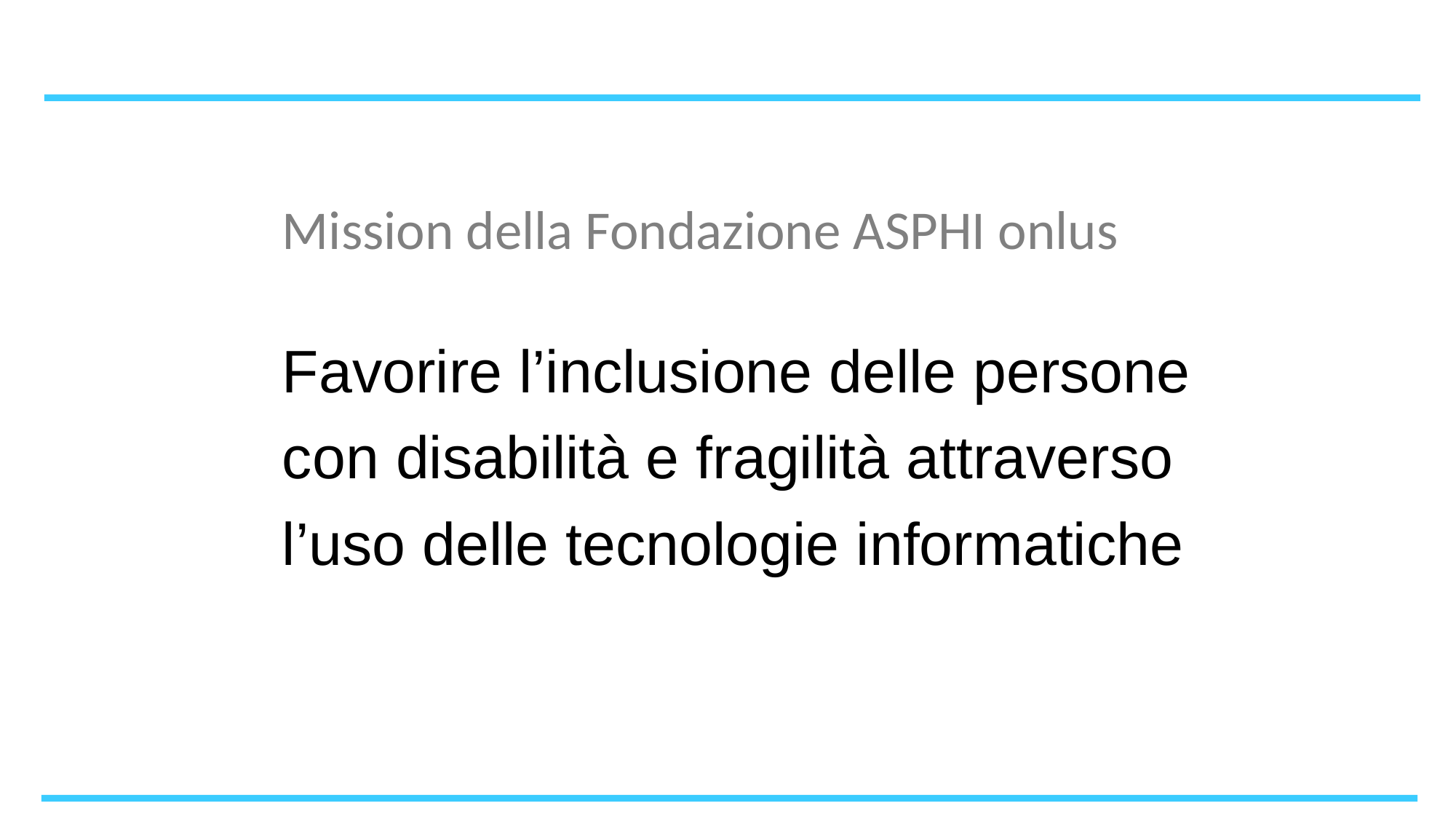

Mission della Fondazione ASPHI onlus
Favorire l’inclusione delle persone con disabilità e fragilità attraverso l’uso delle tecnologie informatiche